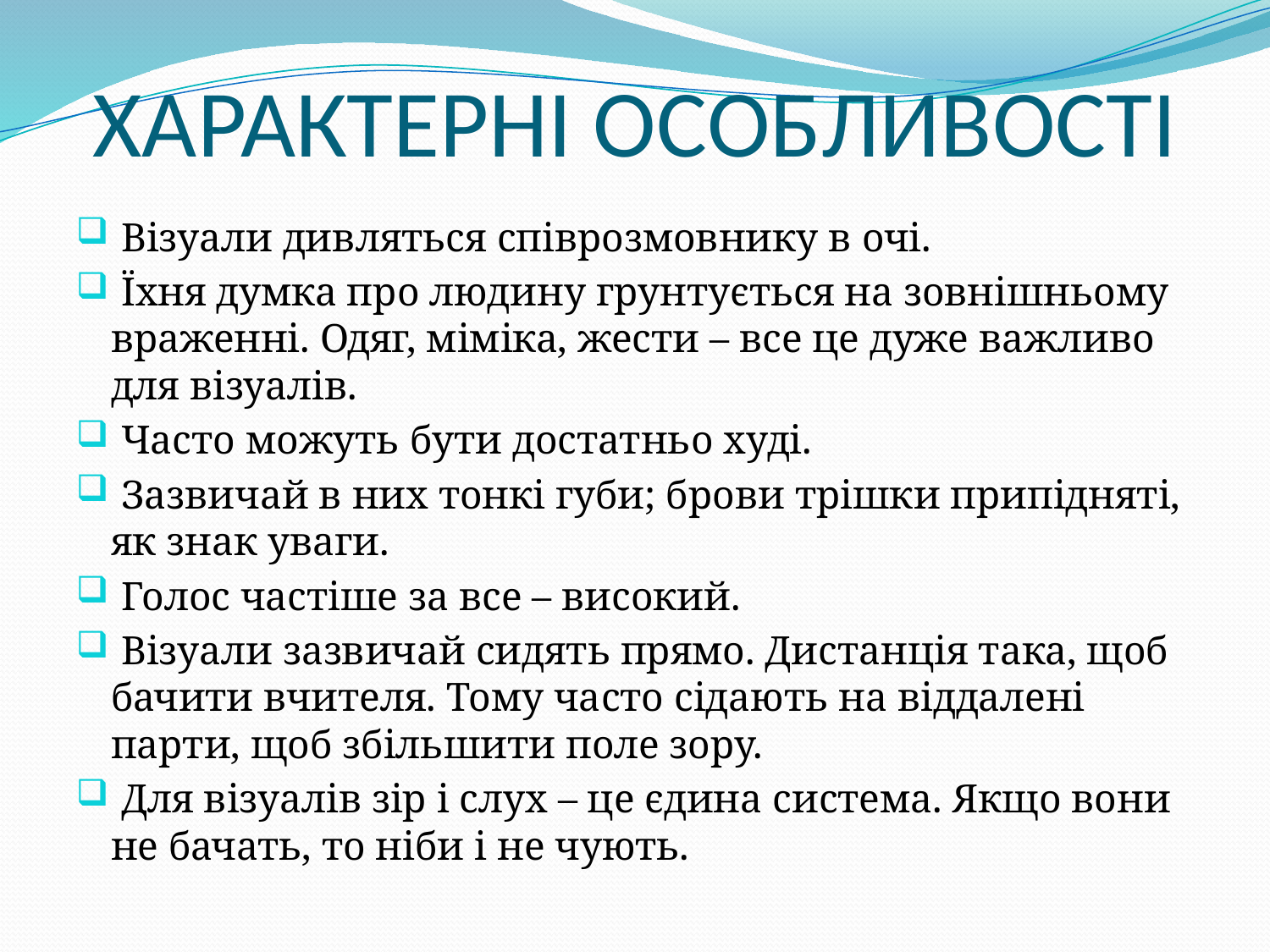

# ХАРАКТЕРНІ ОСОБЛИВОСТІ
 Візуали дивляться співрозмовнику в очі.
 Їхня думка про людину грунтується на зовнішньому враженні. Одяг, міміка, жести – все це дуже важливо для візуалів.
 Часто можуть бути достатньо худі.
 Зазвичай в них тонкі губи; брови трішки припідняті, як знак уваги.
 Голос частіше за все – високий.
 Візуали зазвичай сидять прямо. Дистанція така, щоб бачити вчителя. Тому часто сідають на віддалені парти, щоб збільшити поле зору.
 Для візуалів зір і слух – це єдина система. Якщо вони не бачать, то ніби і не чують.